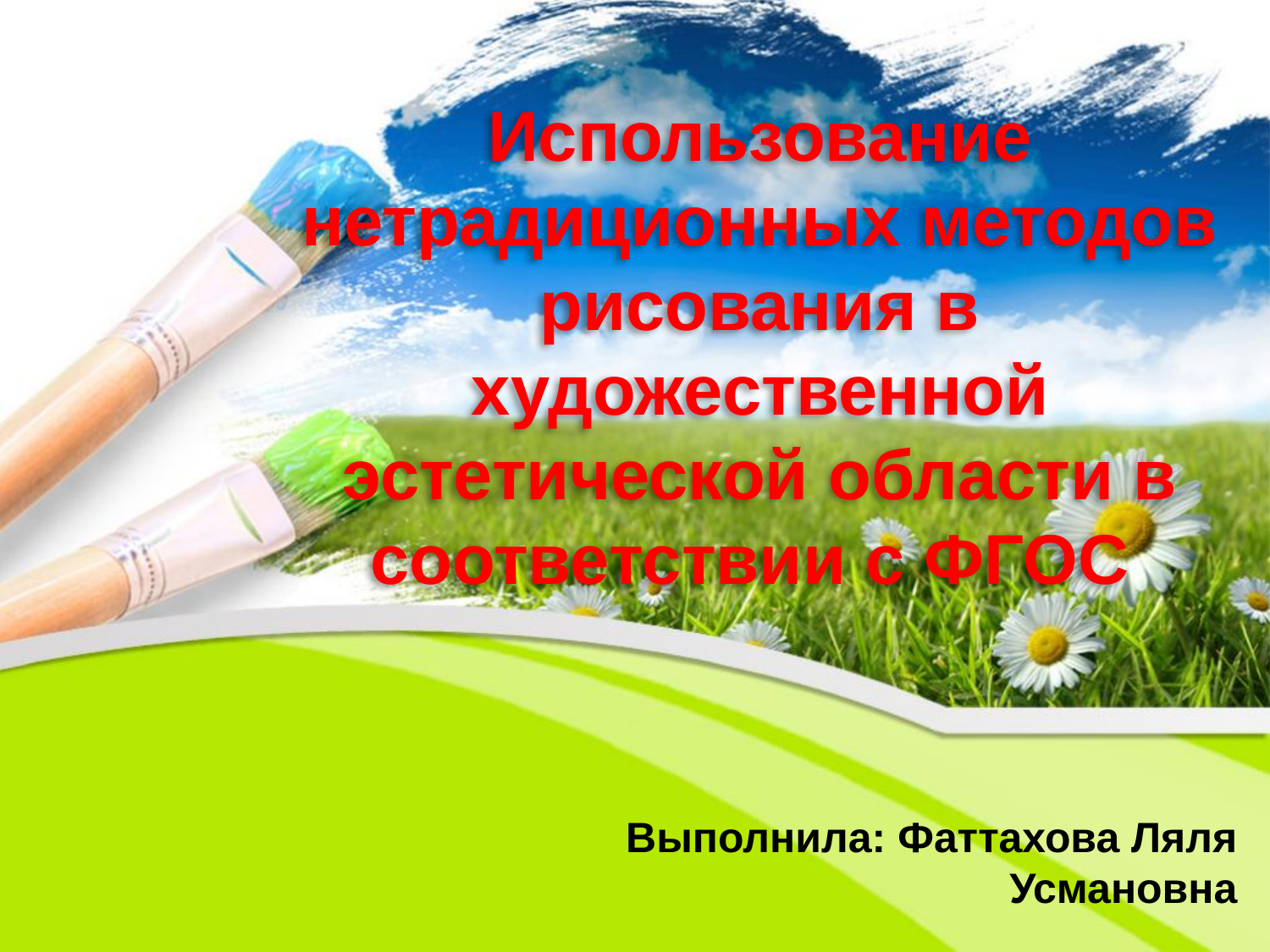

Использование нетрадиционных методов рисования в художественной эстетической области в соответствии с ФГОС
Выполнила: Фаттахова Ляля Усмановна